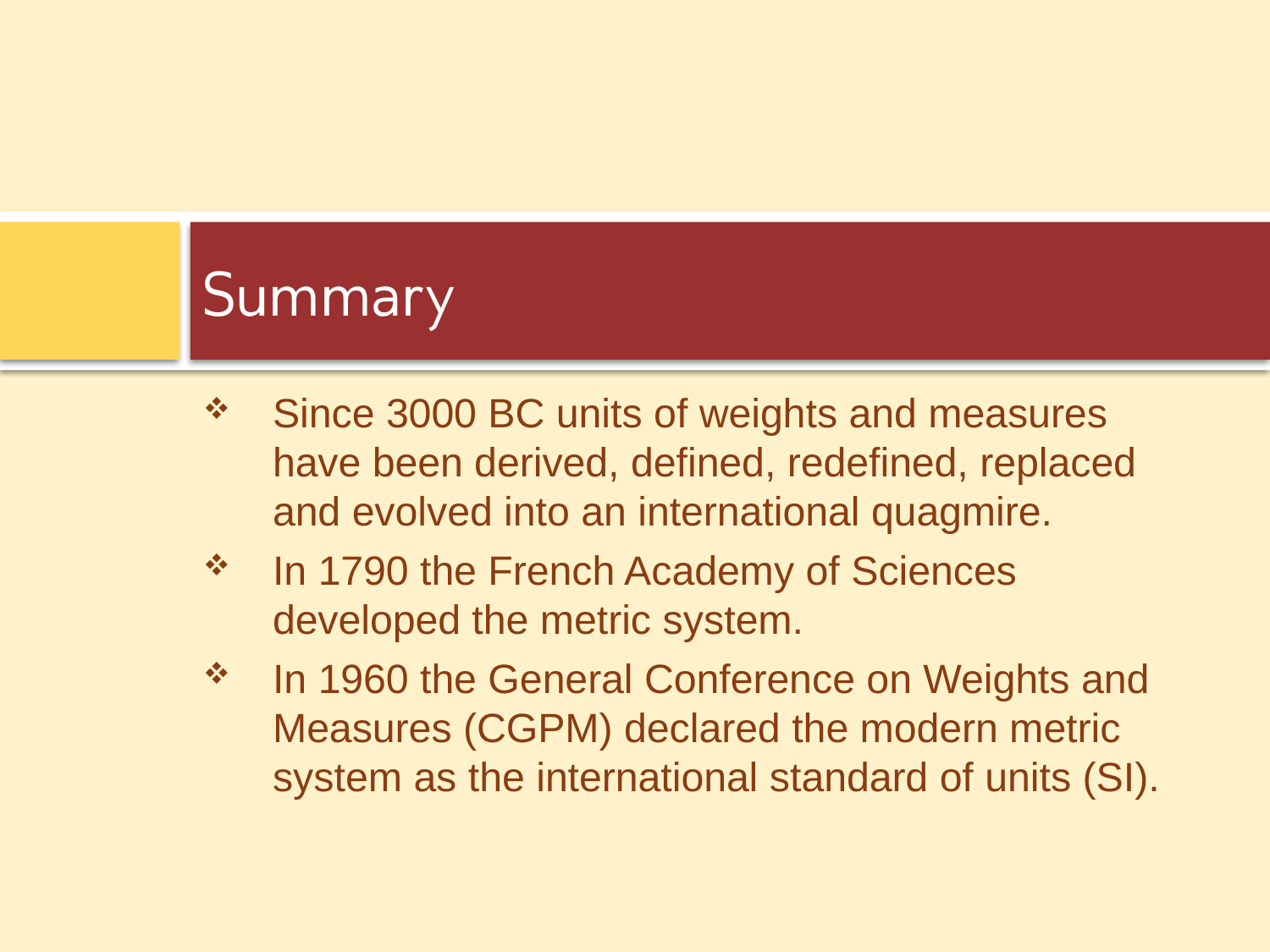

# Summary
Since 3000 BC units of weights and measures have been derived, defined, redefined, replaced and evolved into an international quagmire.
In 1790 the French Academy of Sciences developed the metric system.
In 1960 the General Conference on Weights and Measures (CGPM) declared the modern metric system as the international standard of units (SI).